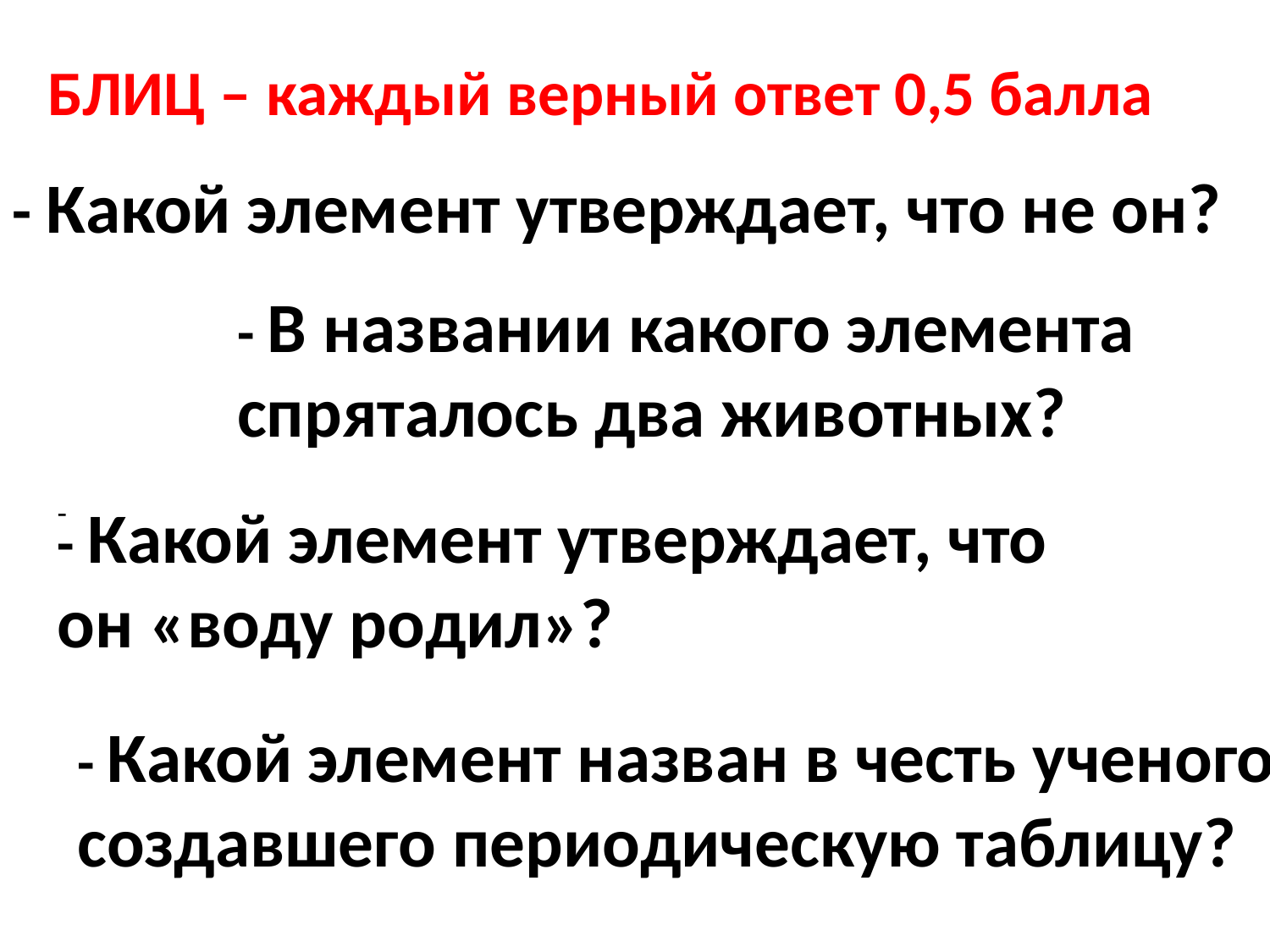

БЛИЦ – каждый верный ответ 0,5 балла
- Какой элемент утверждает, что не он?
- В названии какого элемента спряталось два животных?
-
- Какой элемент утверждает, что он «воду родил»?
- Какой элемент назван в честь ученого создавшего периодическую таблицу?